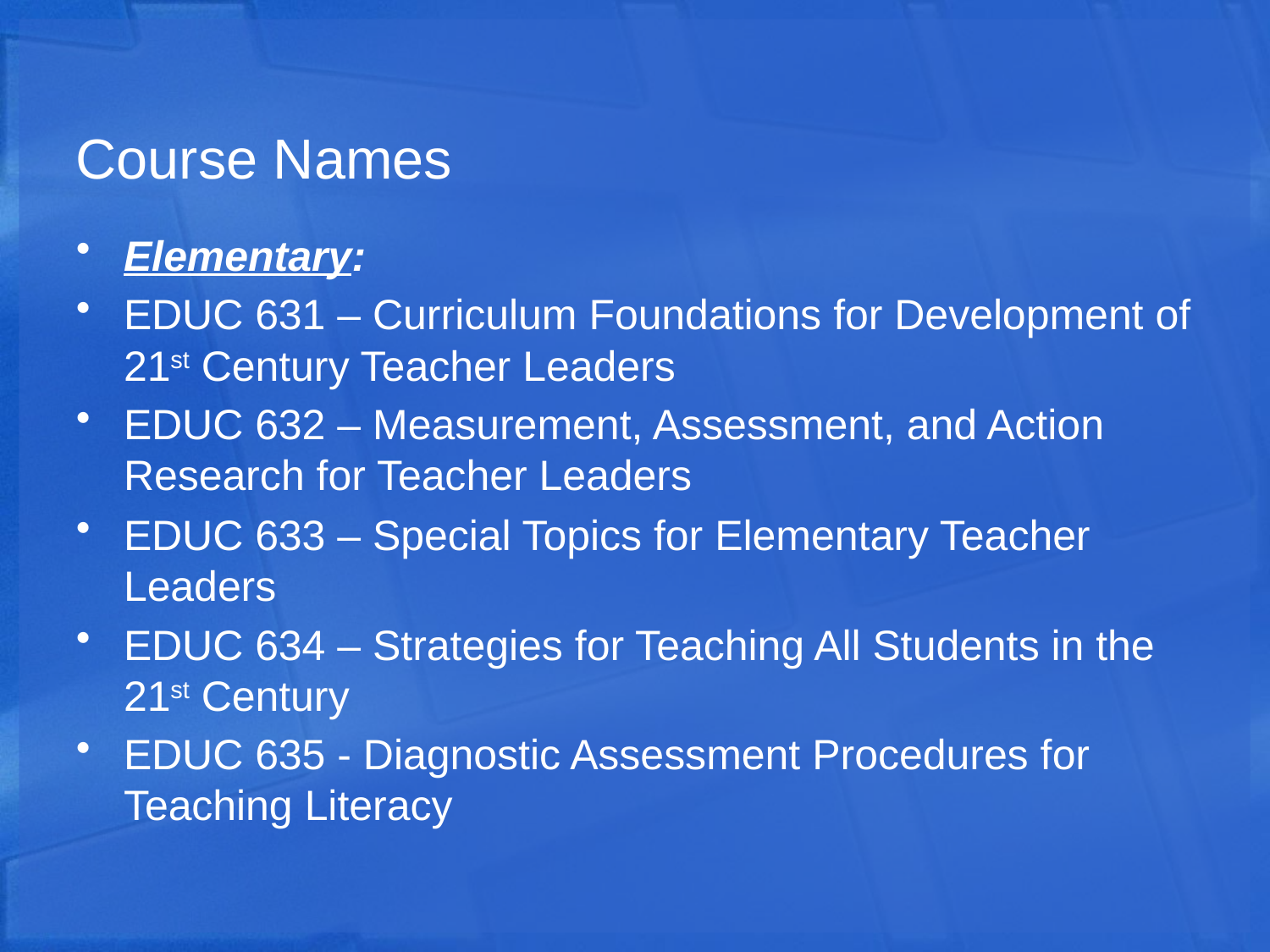

# Course Names
Elementary:
EDUC 631 – Curriculum Foundations for Development of 21st Century Teacher Leaders
EDUC 632 – Measurement, Assessment, and Action Research for Teacher Leaders
EDUC 633 – Special Topics for Elementary Teacher Leaders
EDUC 634 – Strategies for Teaching All Students in the 21st Century
EDUC 635 - Diagnostic Assessment Procedures for Teaching Literacy